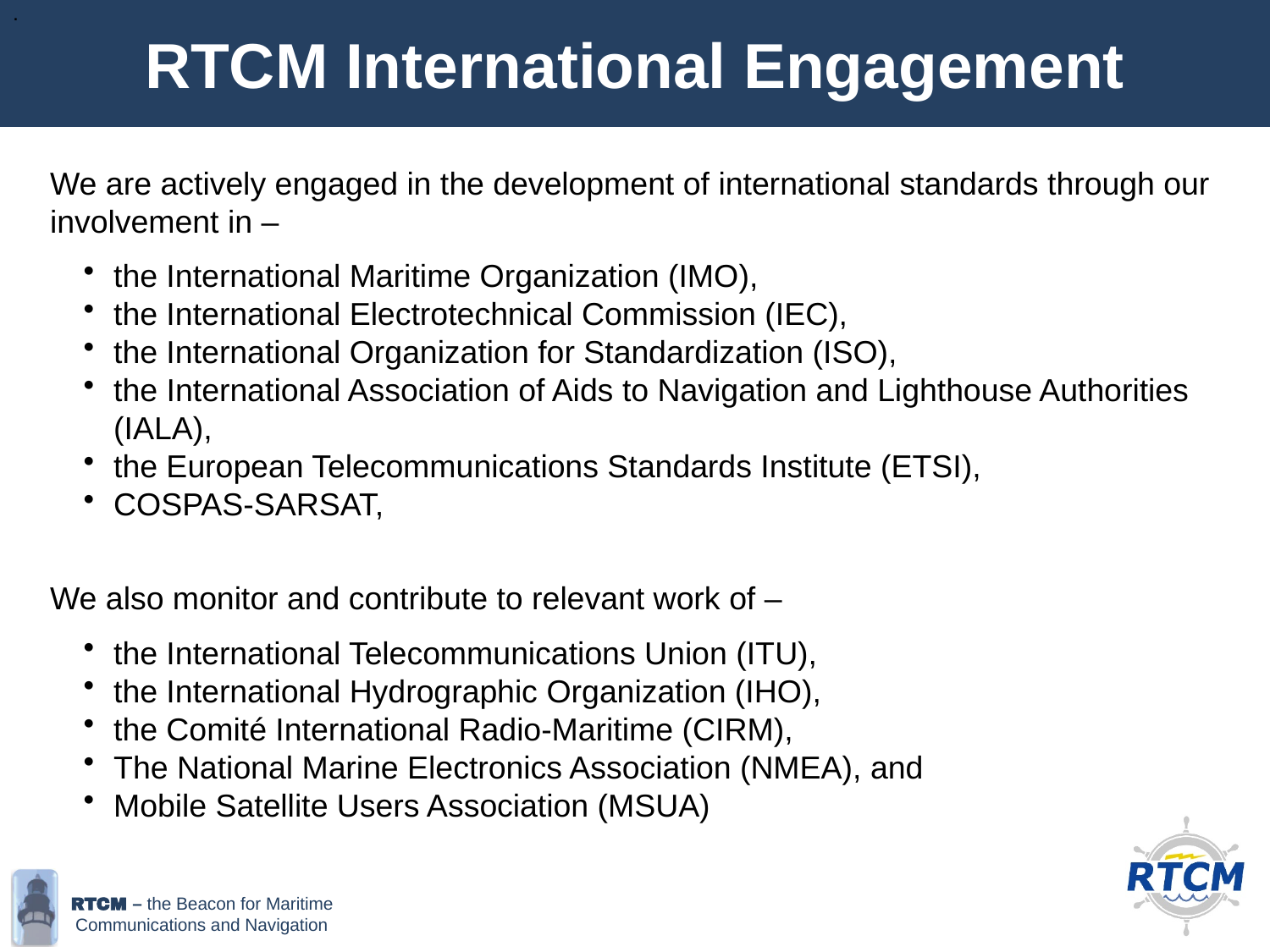

RTCM International Engagement
.

We are actively engaged in the development of international standards through our involvement in –

the International Maritime Organization (IMO),
the International Electrotechnical Commission (IEC),
the International Organization for Standardization (ISO),
the International Association of Aids to Navigation and Lighthouse Authorities (IALA),
the European Telecommunications Standards Institute (ETSI),
COSPAS-SARSAT,

We also monitor and contribute to relevant work of –

the International Telecommunications Union (ITU),
the International Hydrographic Organization (IHO),
the Comité International Radio-Maritime (CIRM),
The National Marine Electronics Association (NMEA), and
Mobile Satellite Users Association (MSUA)